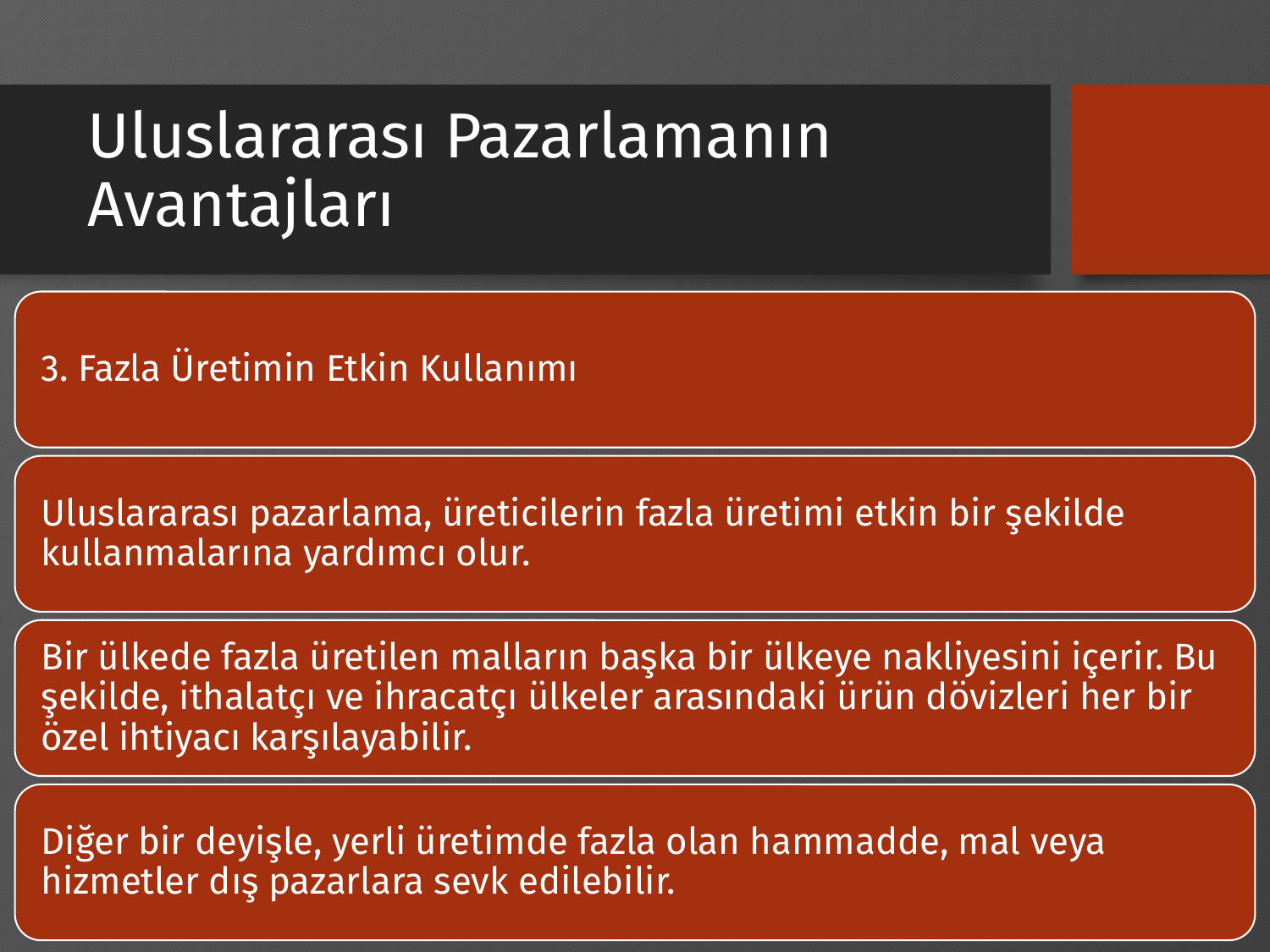

# Uluslararası Pazarlamanın Avantajları
3. Fazla Üretimin Etkin Kullanımı
Uluslararası pazarlama, üreticilerin fazla üretimi etkin bir şekilde kullanmalarına yardımcı olur.
Bir ülkede fazla üretilen malların başka bir ülkeye nakliyesini içerir. Bu şekilde, ithalatçı ve ihracatçı ülkeler arasındaki ürün dövizleri her bir özel ihtiyacı karşılayabilir.
Diğer bir deyişle, yerli üretimde fazla olan hammadde, mal veya hizmetler dış pazarlara sevk edilebilir.